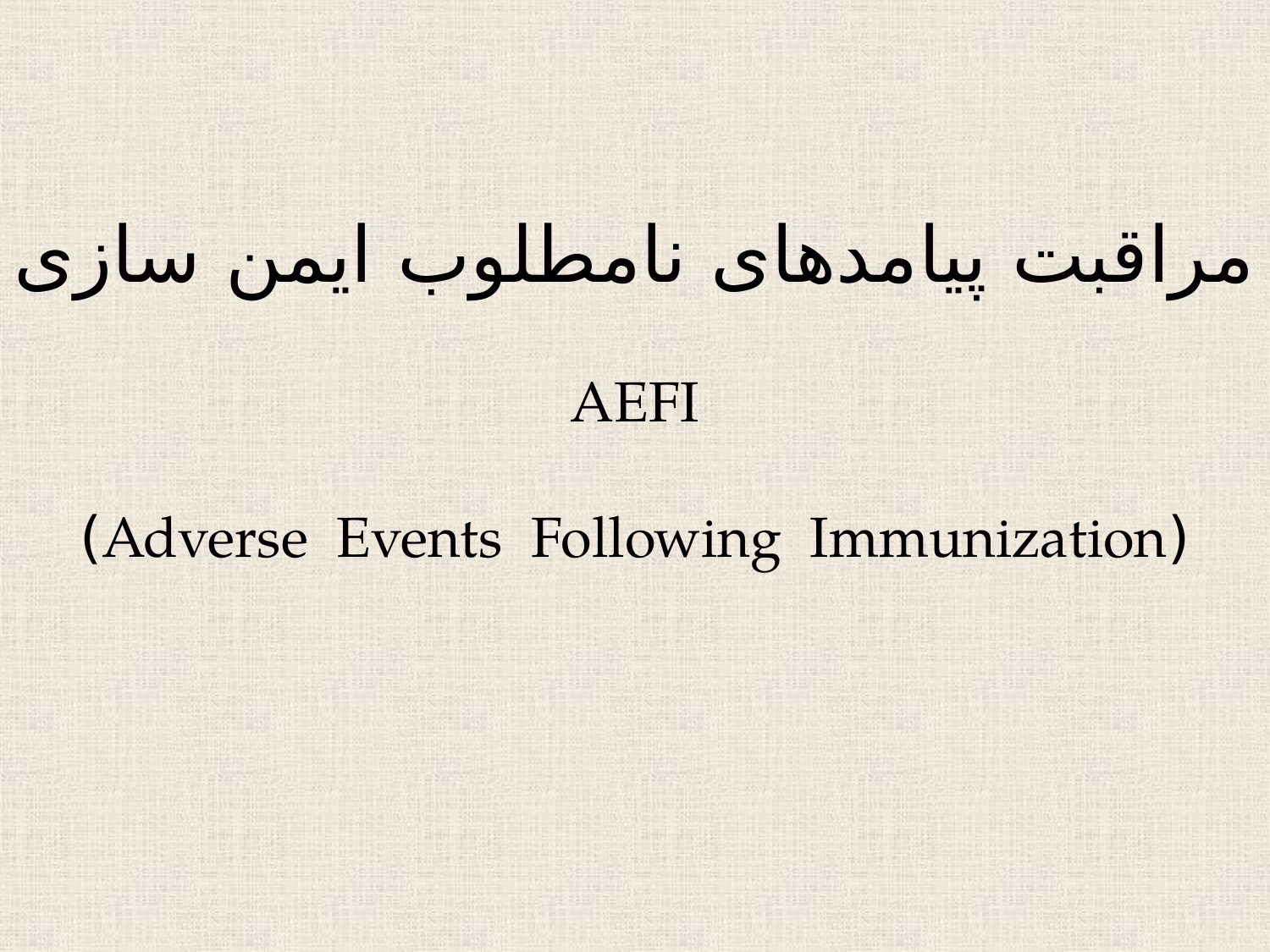

مراقبت پیامدهای نامطلوب ایمن سازی

AEFI

(Adverse  Events  Following  Immunization)